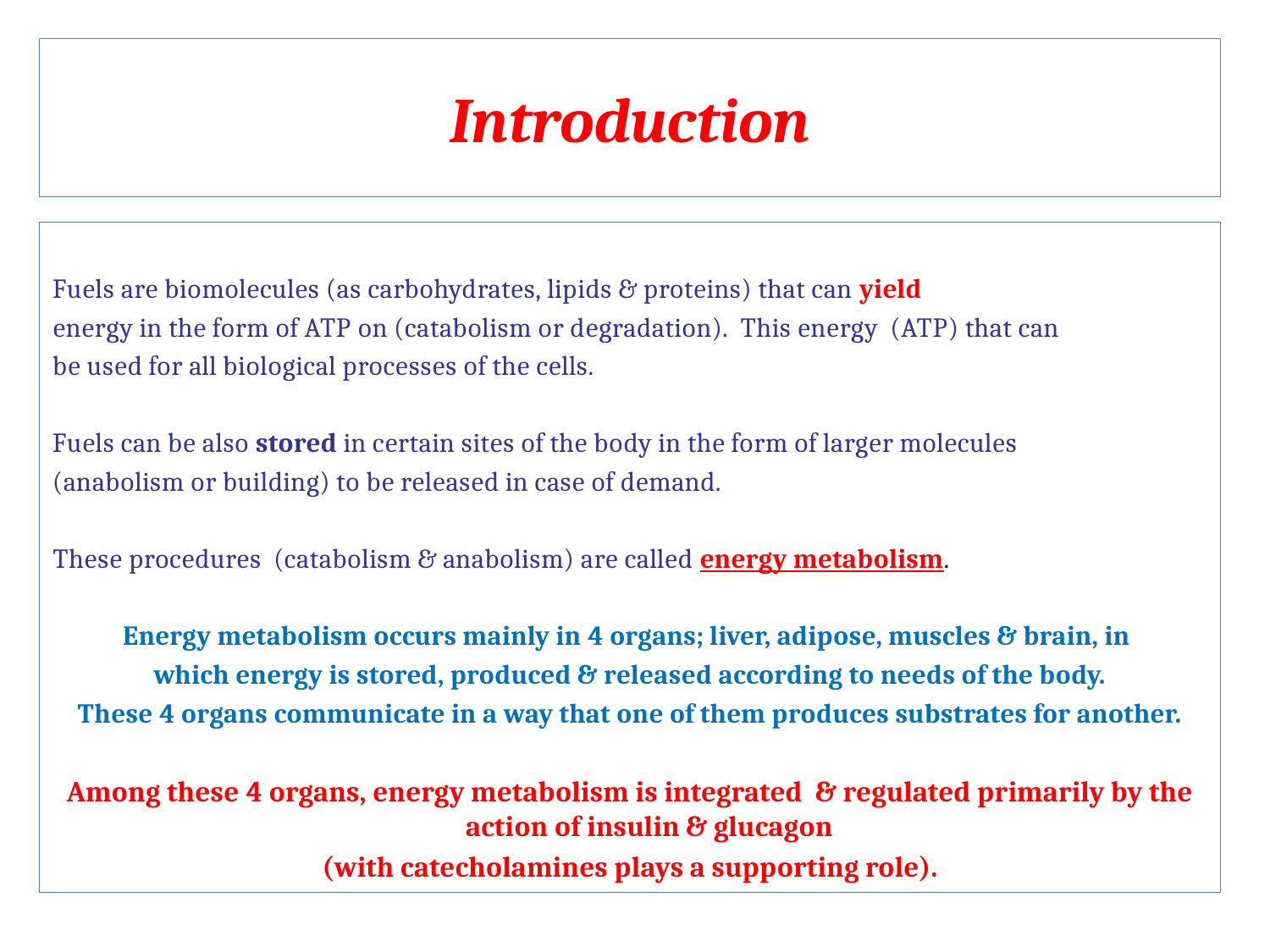

# Introduction

Fuels are biomolecules (as carbohydrates, lipids & proteins) that can yield
energy in the form of ATP on (catabolism or degradation).  This energy  (ATP) that can
be used for all biological processes of the cells.

Fuels can be also stored in certain sites of the body in the form of larger molecules
(anabolism or building) to be released in case of demand.

These procedures  (catabolism & anabolism) are called energy metabolism.

Energy metabolism occurs mainly in 4 organs; liver, adipose, muscles & brain, in
which energy is stored, produced & released according to needs of the body.
These 4 organs communicate in a way that one of them produces substrates for another.

Among these 4 organs, energy metabolism is integrated  & regulated primarily by the action of insulin & glucagon
(with catecholamines plays a supporting role).